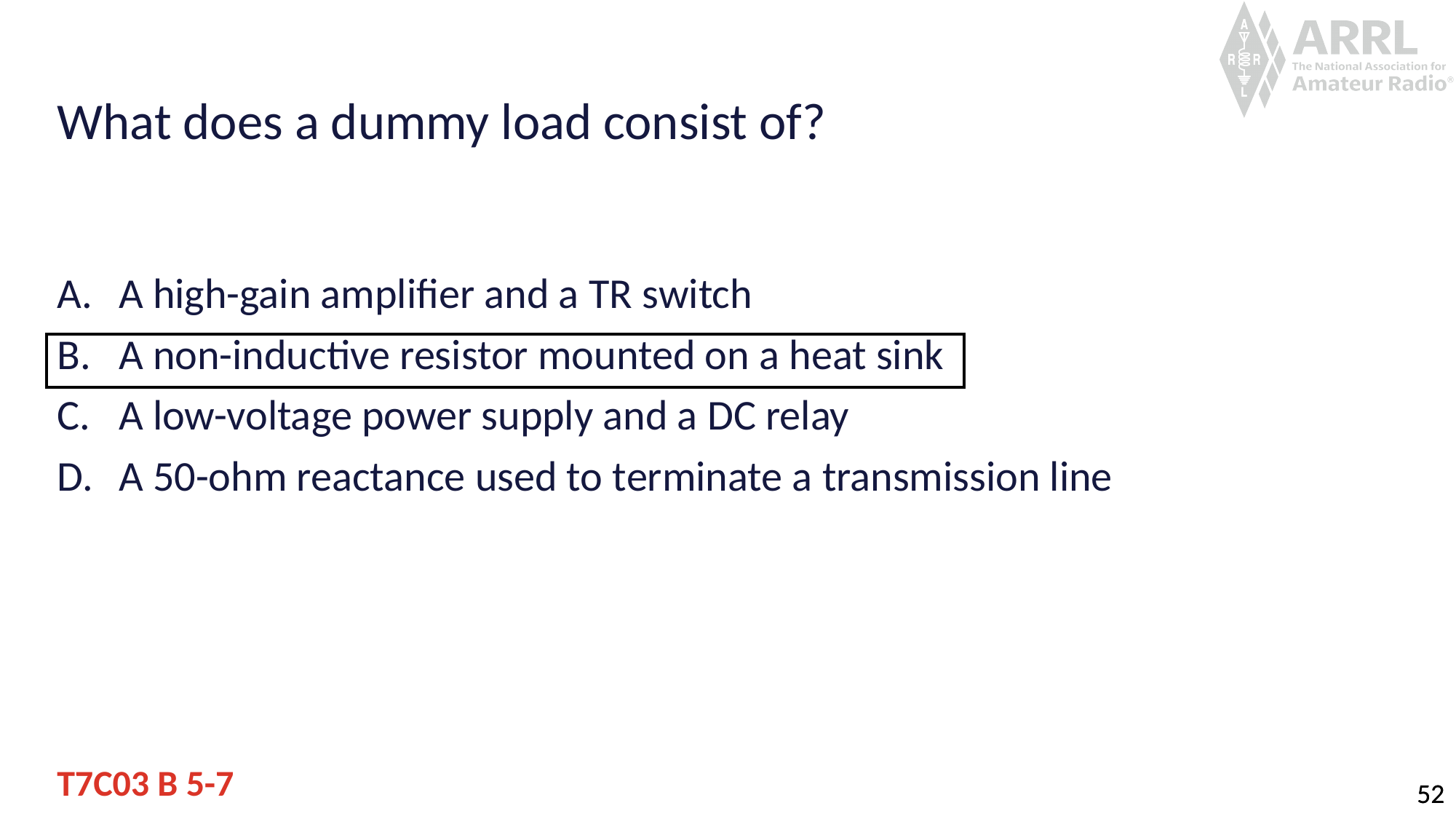

# What does a dummy load consist of?
A high-gain amplifier and a TR switch
A non-inductive resistor mounted on a heat sink
A low-voltage power supply and a DC relay
A 50-ohm reactance used to terminate a transmission line

T7C03 B 5-7